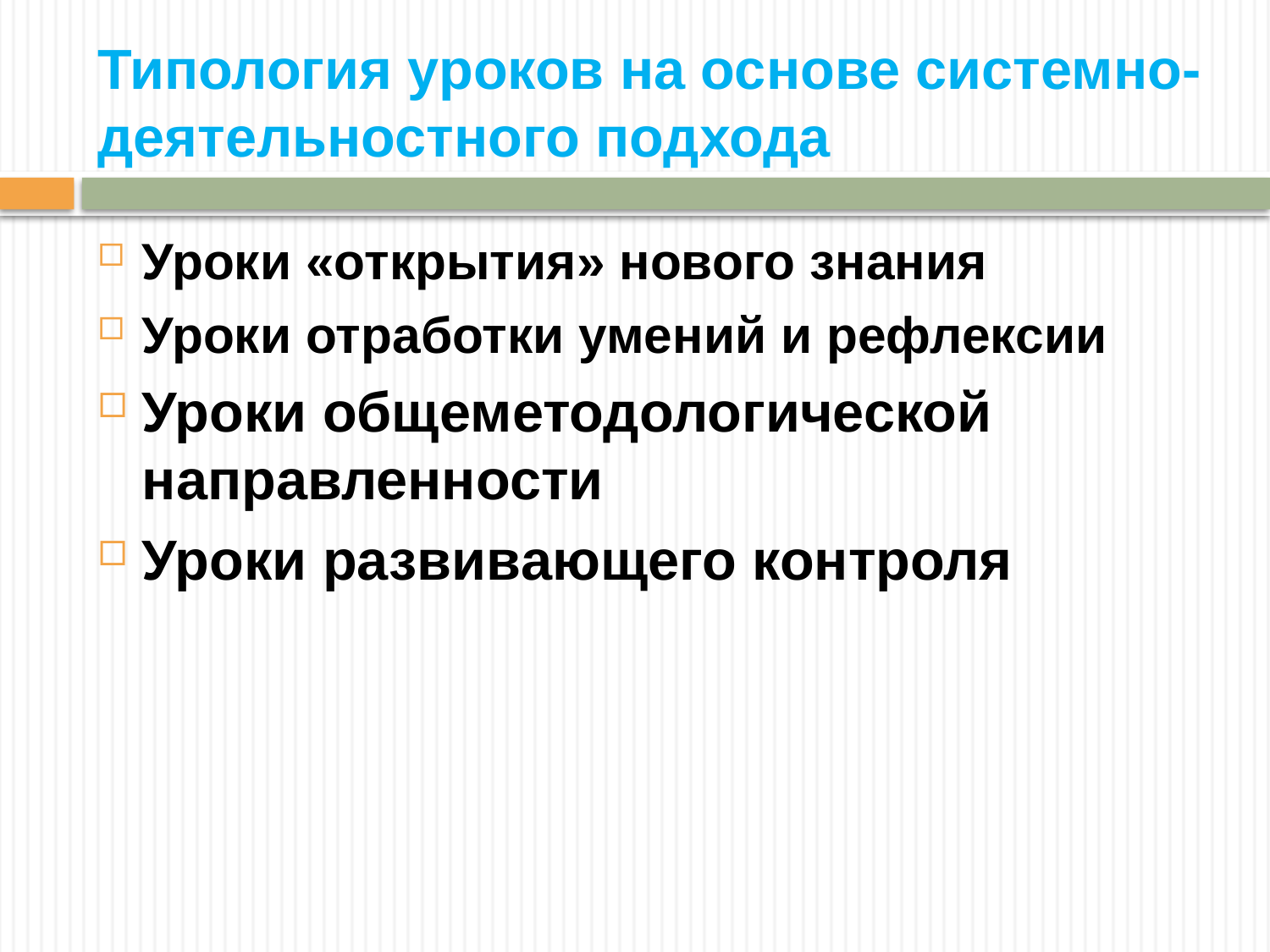

# Типология уроков на основе системно-деятельностного подхода
Уроки «открытия» нового знания
Уроки отработки умений и рефлексии
Уроки общеметодологической направленности
Уроки развивающего контроля